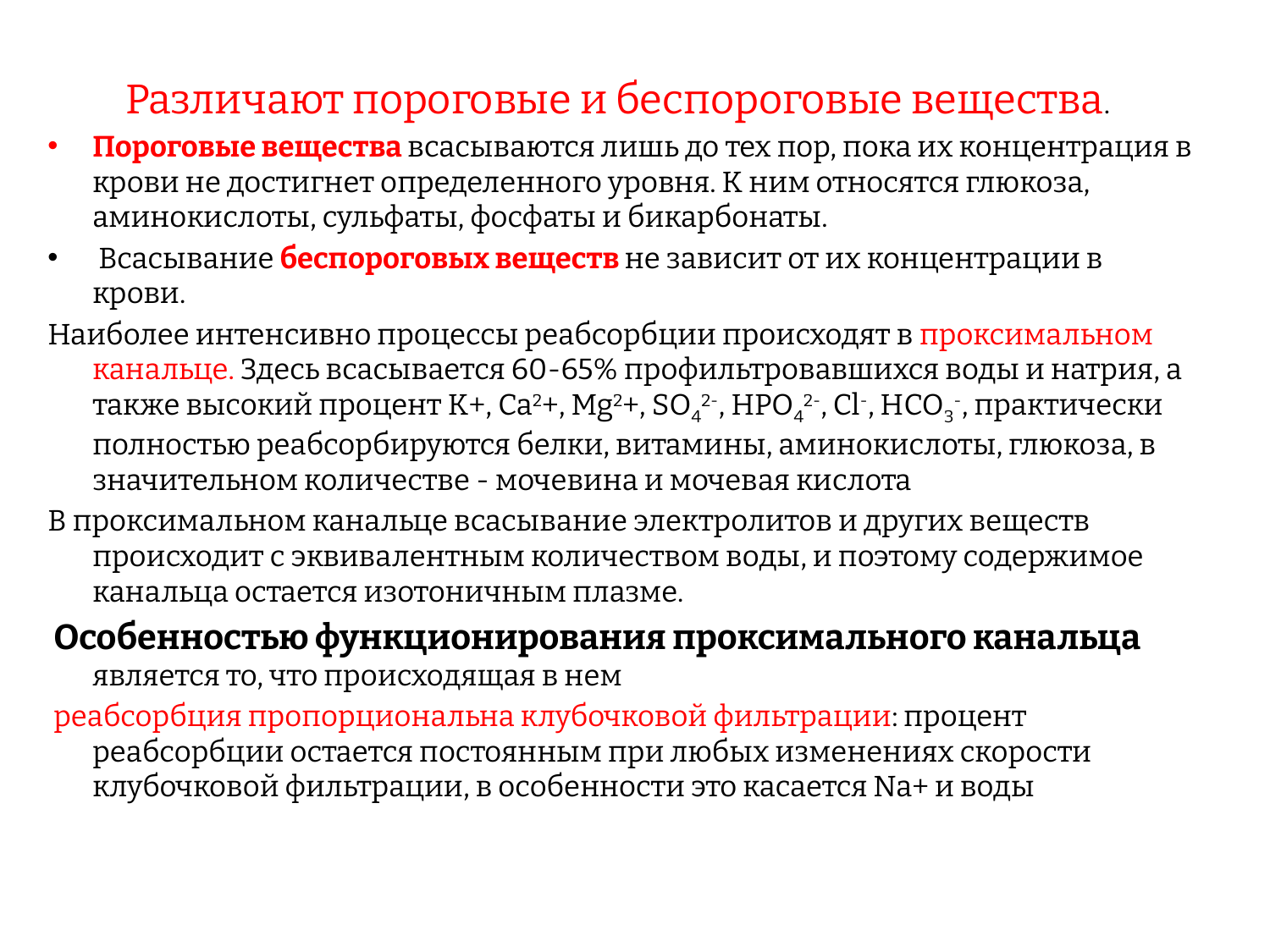

#
Различают пороговые и беспороговые вещества.
Пороговые вещества всасываются лишь до тех пор, пока их концентрация в крови не достигнет определенного уровня. К ним относятся глюкоза, аминокислоты, сульфаты, фосфаты и бикарбонаты.
 Всасывание беспороговых веществ не зависит от их концентрации в крови.
Наиболее интенсивно процессы реабсорбции происходят в проксимальном канальце. Здесь всасывается 60-65% профильтровавшихся воды и натрия, а также высокий процент К+, Са2+, Mg2+, SO42-, HPO42-, Cl-, HCO3-, практически полностью реабсорбируются белки, витамины, аминокислоты, глюкоза, в значительном количестве - мочевина и мочевая кислота
В проксимальном канальце всасывание электролитов и других веществ происходит с эквивалентным количеством воды, и поэтому содержимое канальца остается изотоничным плазме.
 Особенностью функционирования проксимального канальца является то, что происходящая в нем
 реабсорбция пропорциональна клубочковой фильтрации: процент реабсорбции остается постоянным при любых изменениях скорости клубочковой фильтрации, в особенности это касается Na+ и воды